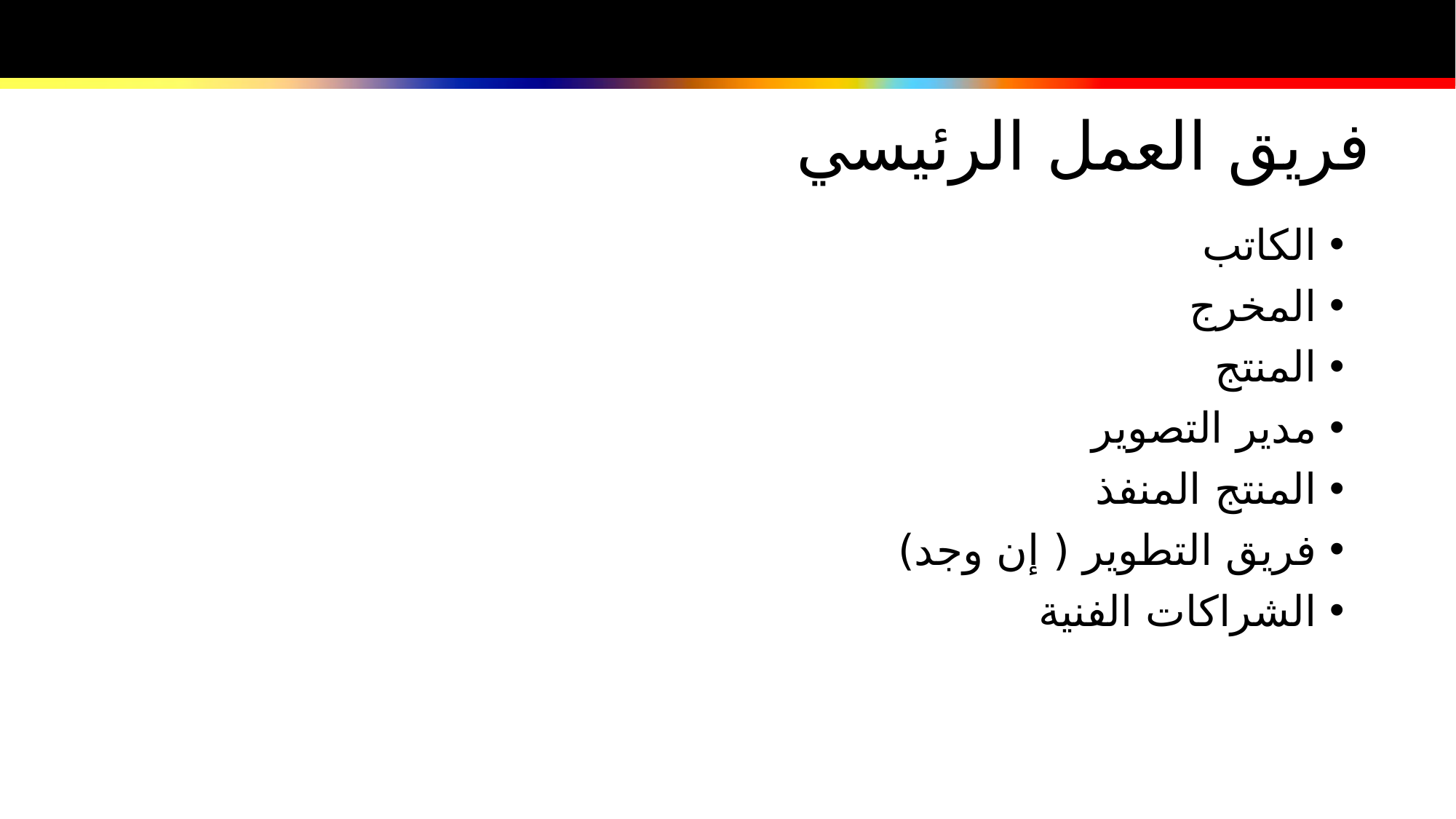

# فريق العمل الرئيسي
الكاتب
المخرج
المنتج
مدير التصوير
المنتج المنفذ
فريق التطوير ( إن وجد)
الشراكات الفنية